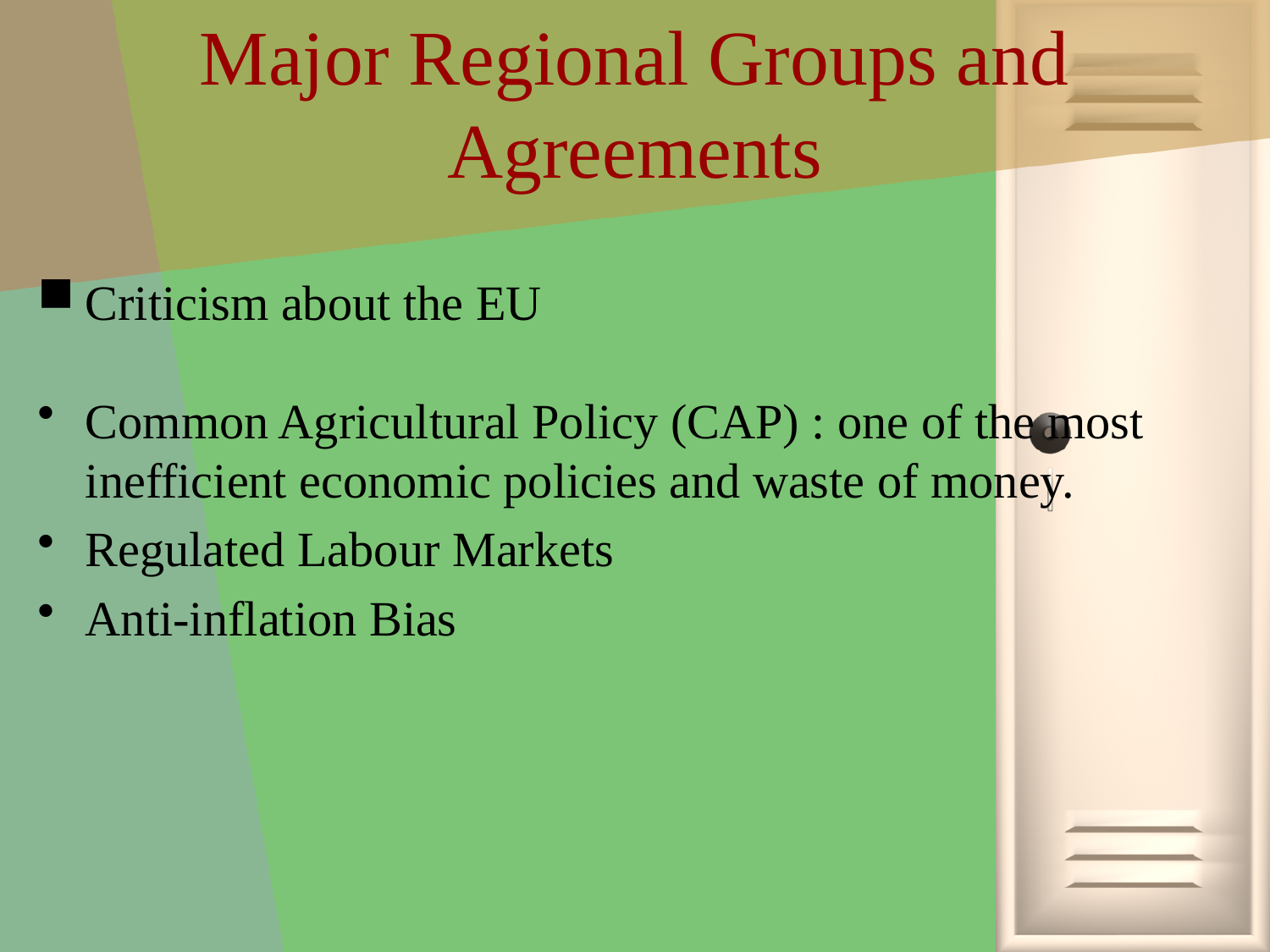

# Major Regional Groups and Agreements
Criticism about the EU

Common Agricultural Policy (CAP) : one of the most inefficient economic policies and waste of money.
Regulated Labour Markets
Anti-inflation Bias